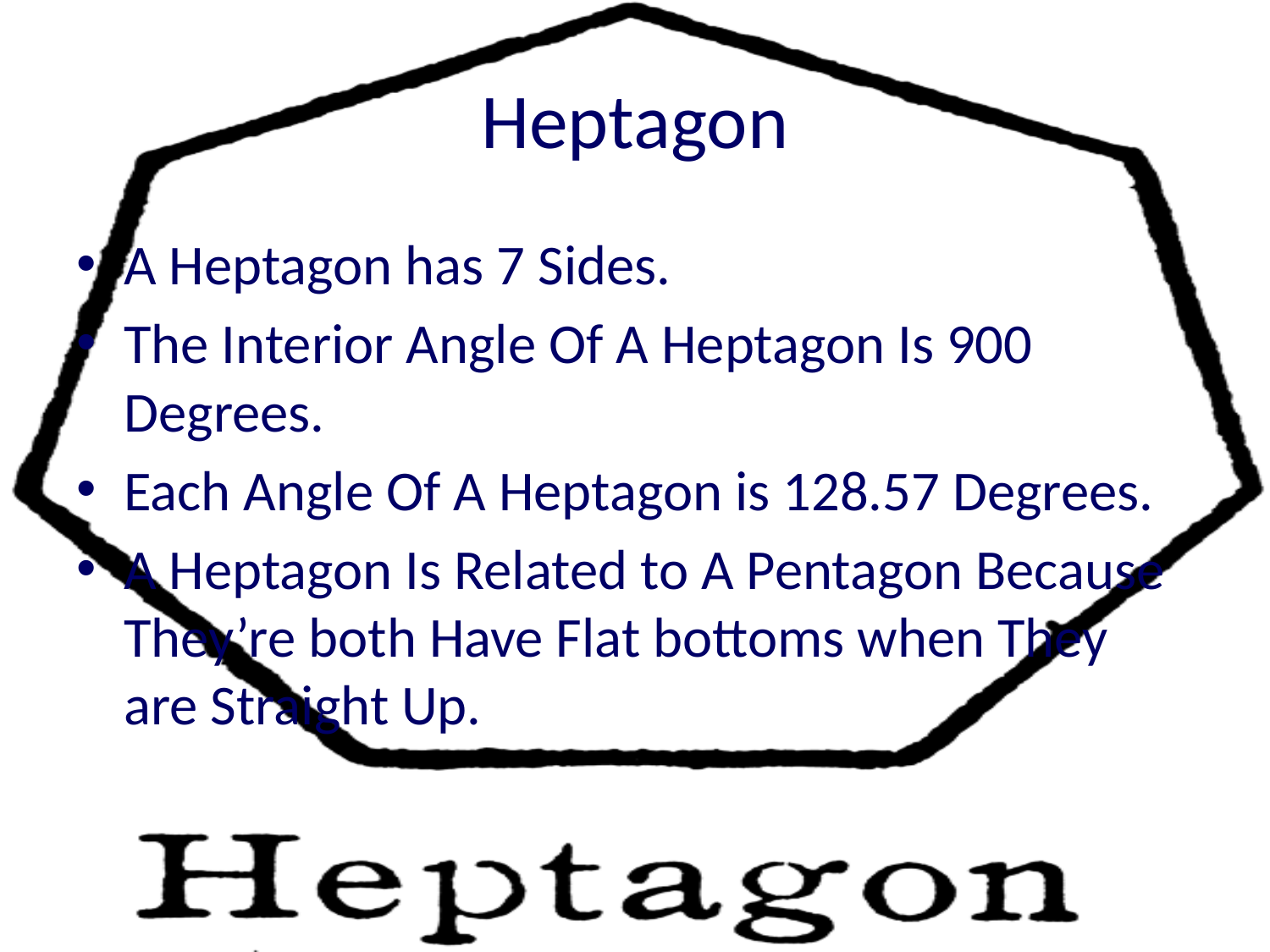

# Heptagon
A Heptagon has 7 Sides.
The Interior Angle Of A Heptagon Is 900 Degrees.
Each Angle Of A Heptagon is 128.57 Degrees.
A Heptagon Is Related to A Pentagon Because They’re both Have Flat bottoms when They are Straight Up.